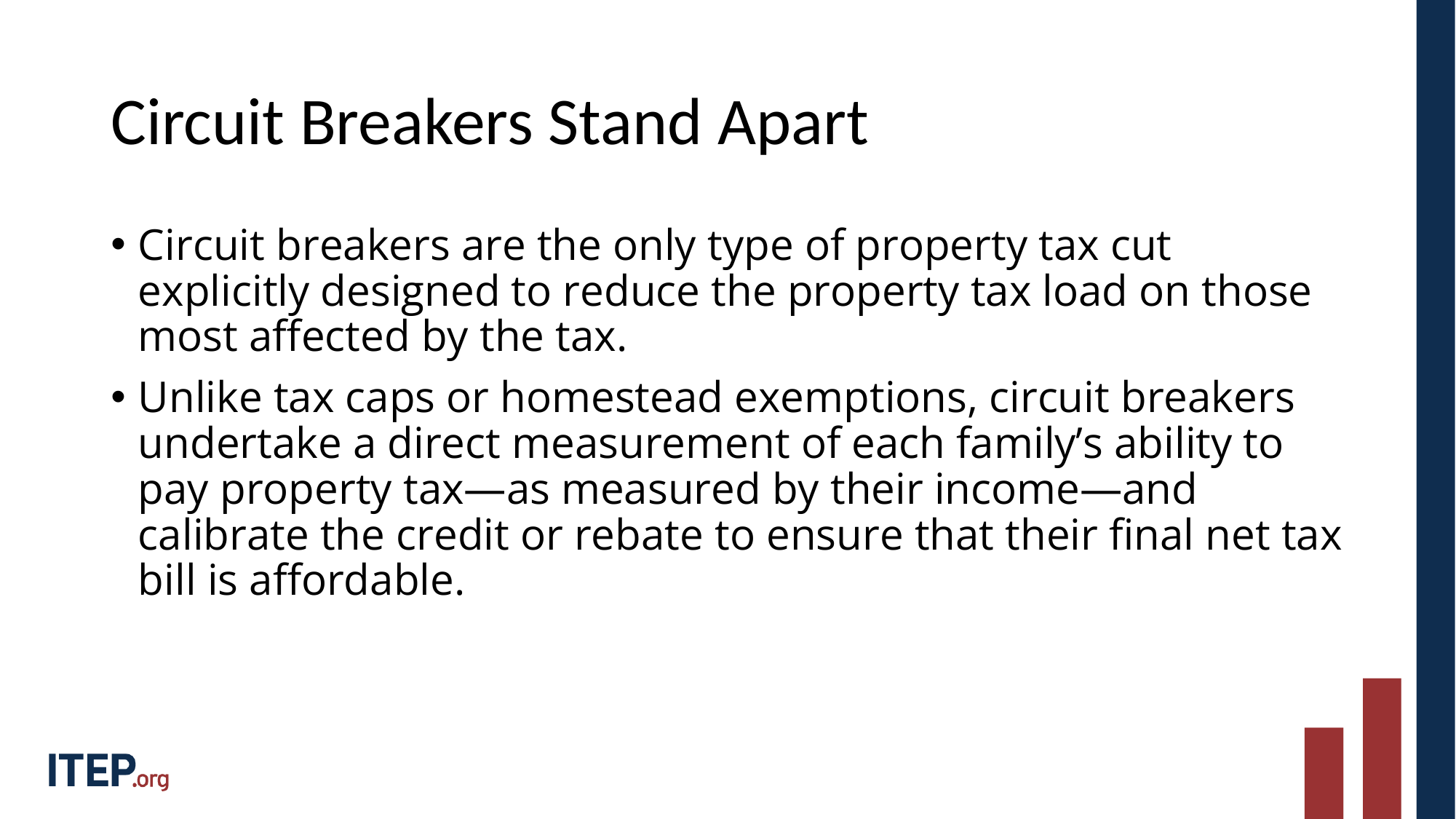

# Circuit Breakers Stand Apart
Circuit breakers are the only type of property tax cut explicitly designed to reduce the property tax load on those most affected by the tax.
Unlike tax caps or homestead exemptions, circuit breakers undertake a direct measurement of each family’s ability to pay property tax—as measured by their income—and calibrate the credit or rebate to ensure that their final net tax bill is affordable.